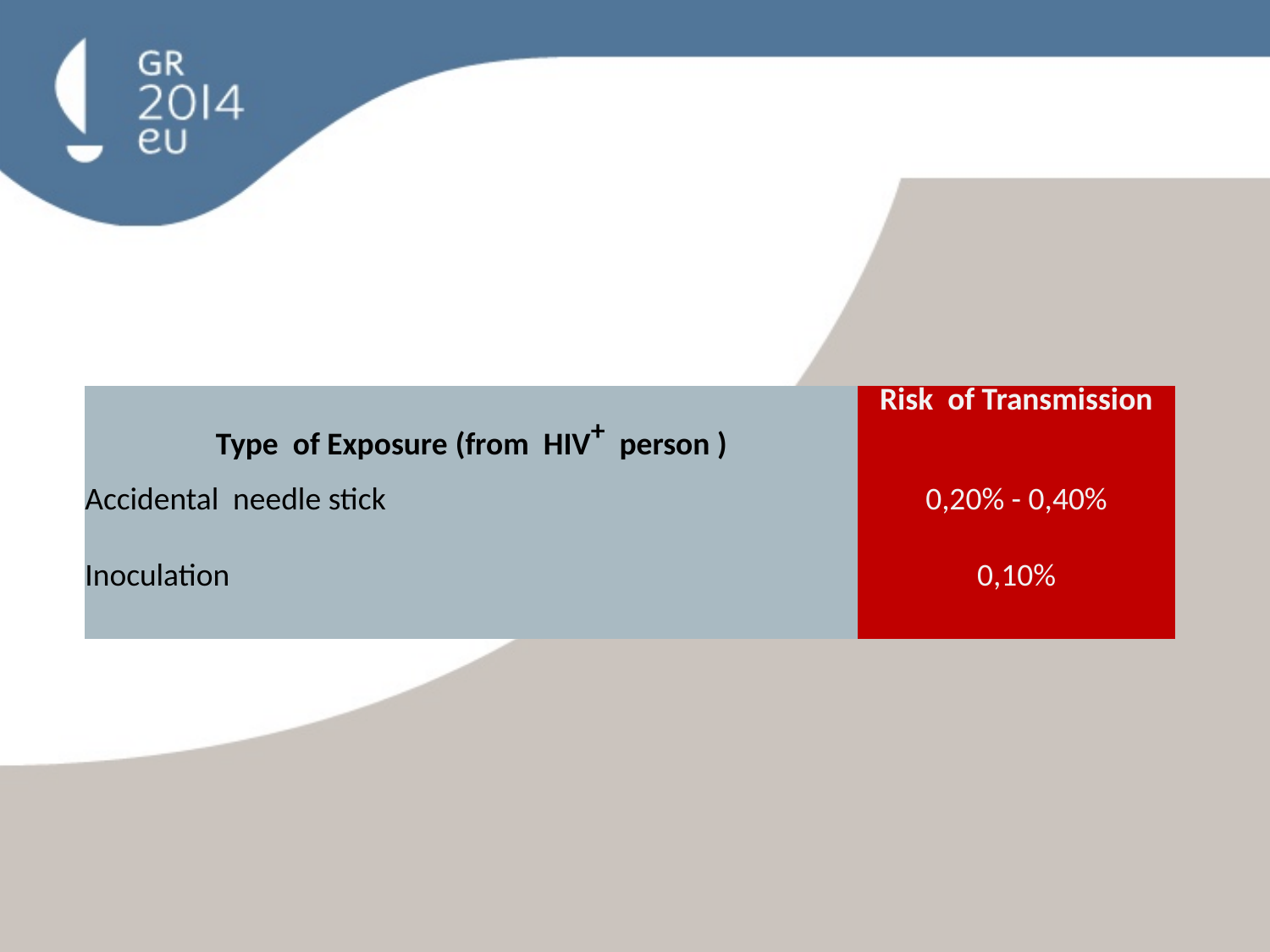

| Type of Exposure (from HIV+ person ) | Risk of Transmission |
| --- | --- |
| Accidental needle stick | 0,20% - 0,40% |
| Inoculation | 0,10% |